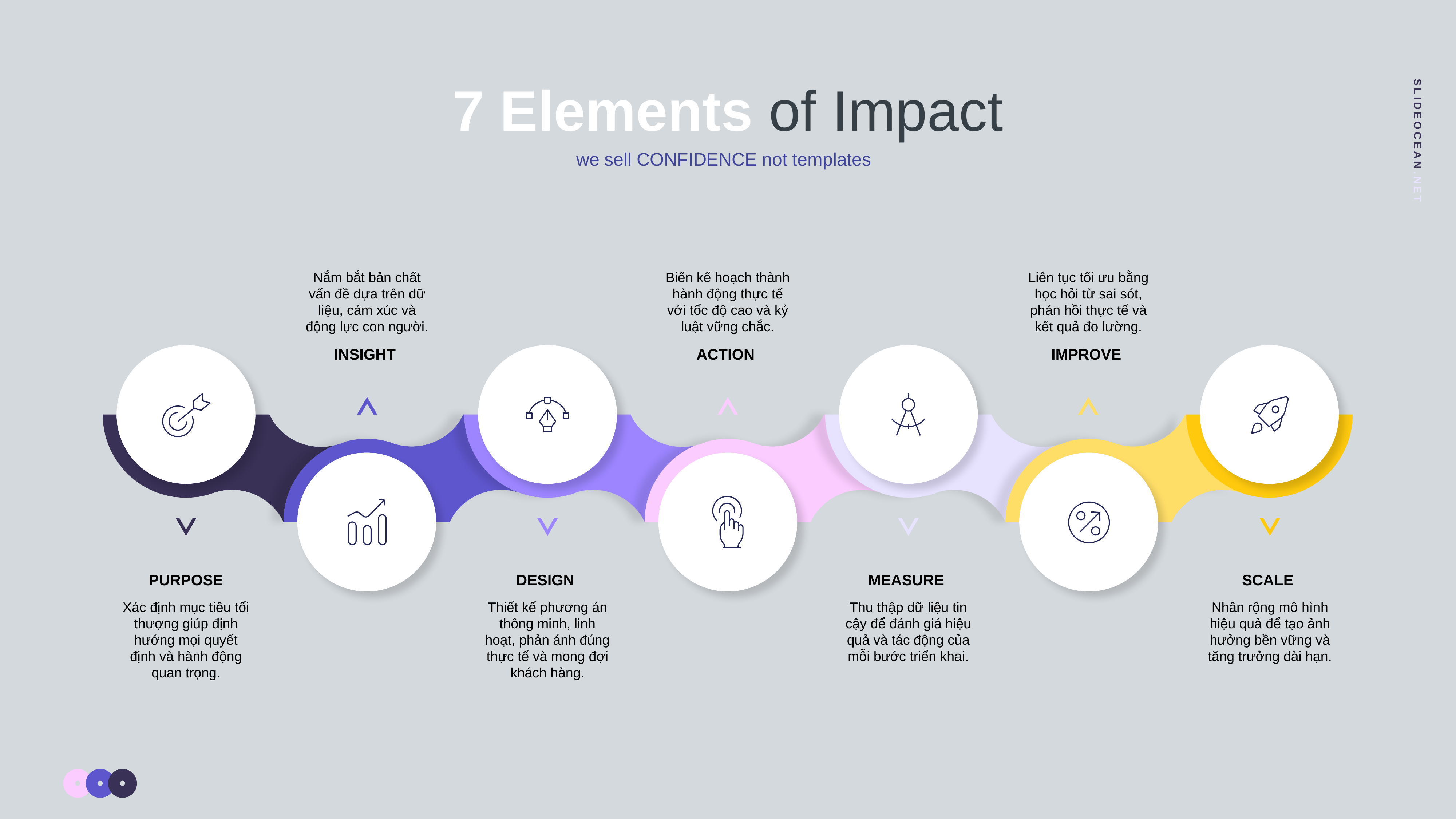

7 Elements of Impact
we sell CONFIDENCE not templates
Nắm bắt bản chất vấn đề dựa trên dữ liệu, cảm xúc và động lực con người.
INSIGHT
Biến kế hoạch thành hành động thực tế với tốc độ cao và kỷ luật vững chắc.
ACTION
Liên tục tối ưu bằng học hỏi từ sai sót, phản hồi thực tế và kết quả đo lường.
IMPROVE

PURPOSE
Xác định mục tiêu tối thượng giúp định hướng mọi quyết định và hành động quan trọng.
DESIGN
Thiết kế phương án thông minh, linh hoạt, phản ánh đúng thực tế và mong đợi khách hàng.
MEASURE
Thu thập dữ liệu tin cậy để đánh giá hiệu quả và tác động của mỗi bước triển khai.
SCALE
Nhân rộng mô hình hiệu quả để tạo ảnh hưởng bền vững và tăng trưởng dài hạn.